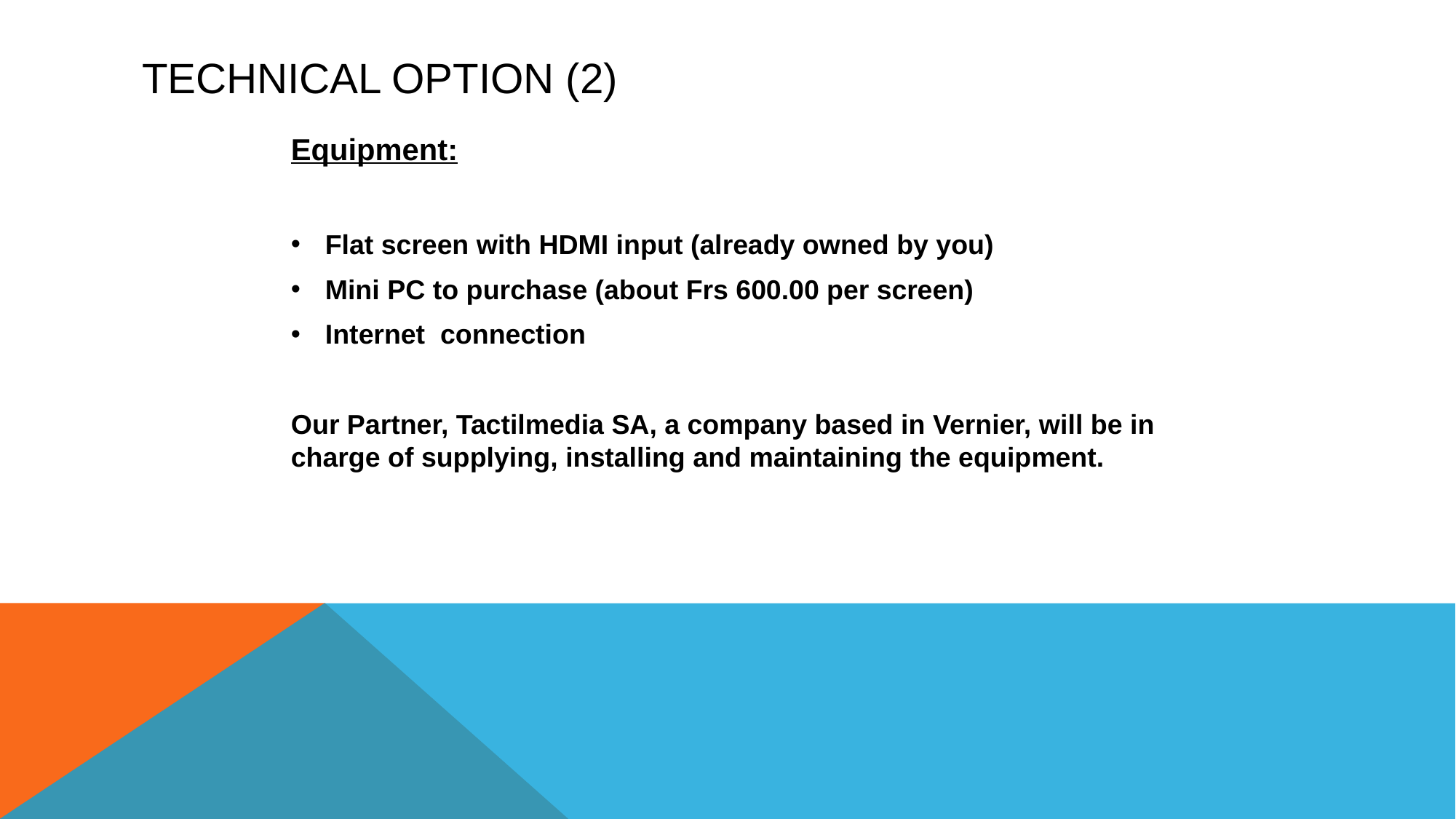

# TECHNICAL OPTION (2)
Equipment:

Flat screen with HDMI input (already owned by you)
Mini PC to purchase (about Frs 600.00 per screen)
Internet  connection

Our Partner, Tactilmedia SA, a company based in Vernier, will be in charge of supplying, installing and maintaining the equipment.